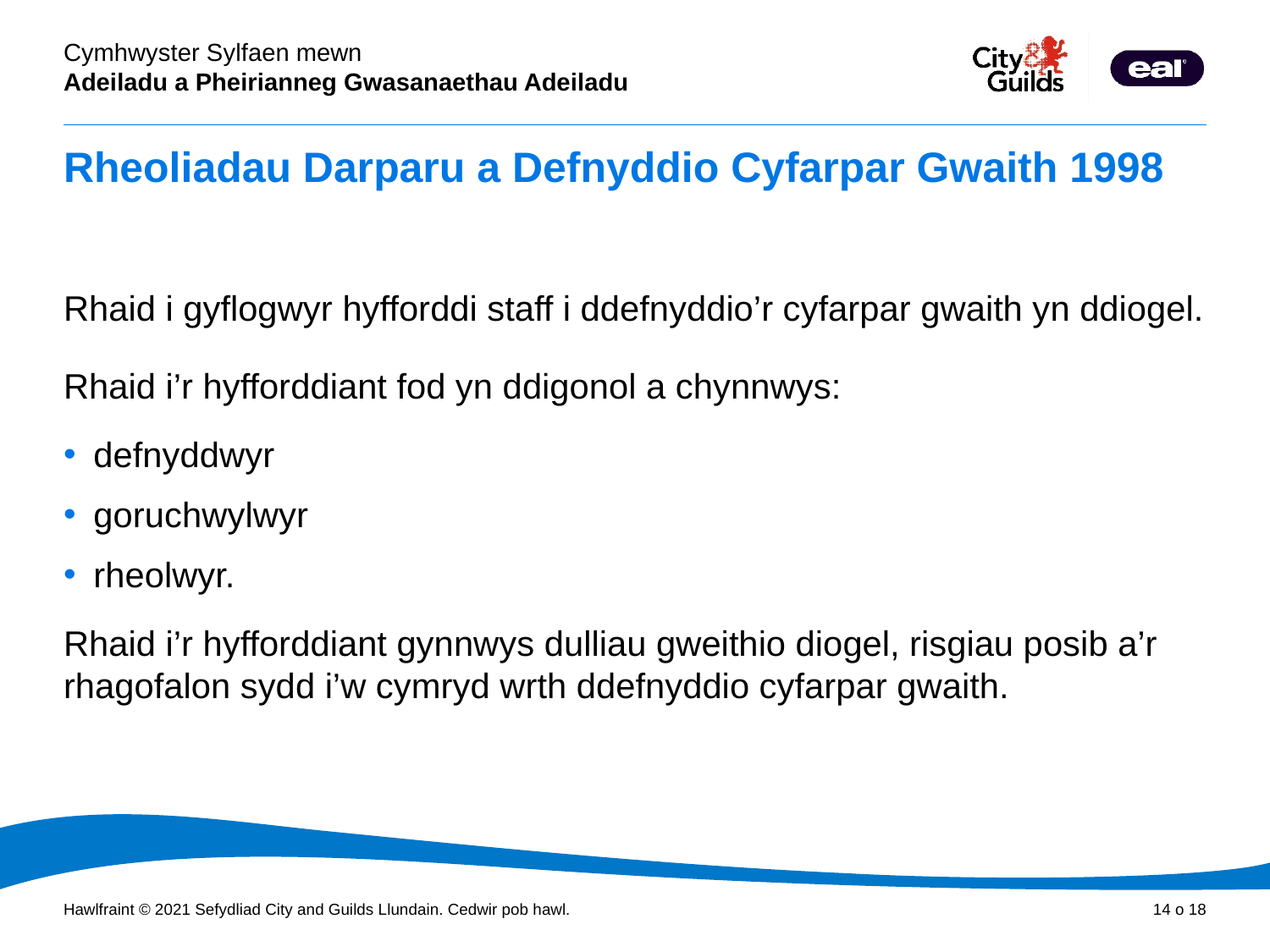

# Rheoliadau Darparu a Defnyddio Cyfarpar Gwaith 1998
Rhaid i gyflogwyr hyfforddi staff i ddefnyddio’r cyfarpar gwaith yn ddiogel.
Rhaid i’r hyfforddiant fod yn ddigonol a chynnwys:
defnyddwyr
goruchwylwyr
rheolwyr.
Rhaid i’r hyfforddiant gynnwys dulliau gweithio diogel, risgiau posib a’r rhagofalon sydd i’w cymryd wrth ddefnyddio cyfarpar gwaith.